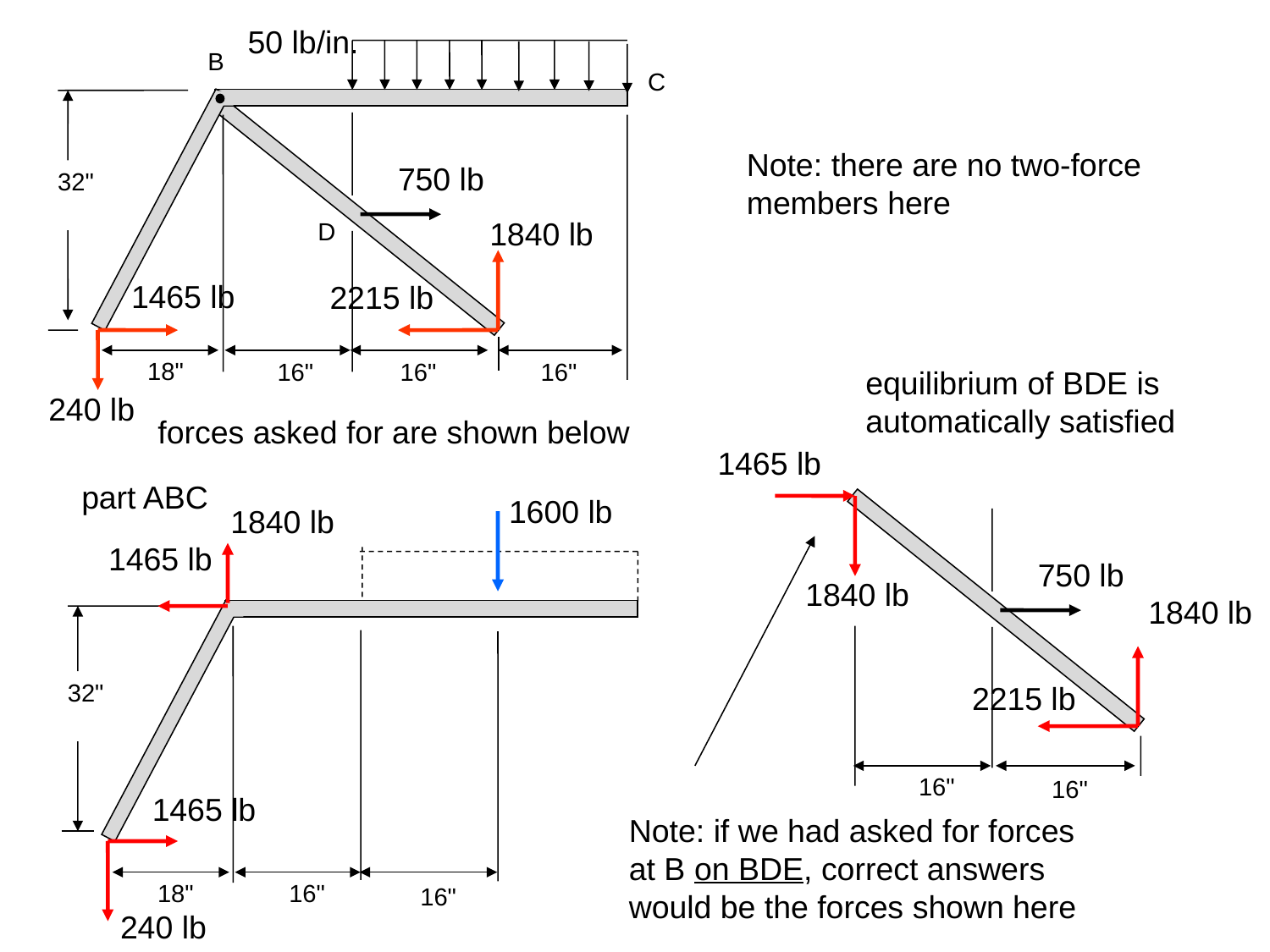

50 lb/in.
B

C

Note: there are no two-force members here
750 lb
32"

1840 lb
D

1465 lb
2215 lb

18"
16"
16"
16"
equilibrium of BDE is automatically satisfied
240 lb
forces asked for are shown below
1465 lb
part ABC
1600 lb
1840 lb

1465 lb

750 lb

1840 lb
1840 lb

32"
2215 lb

16"
16"
1465 lb
Note: if we had asked for forces at B on BDE, correct answers would be the forces shown here

18"
16"
16"
240 lb